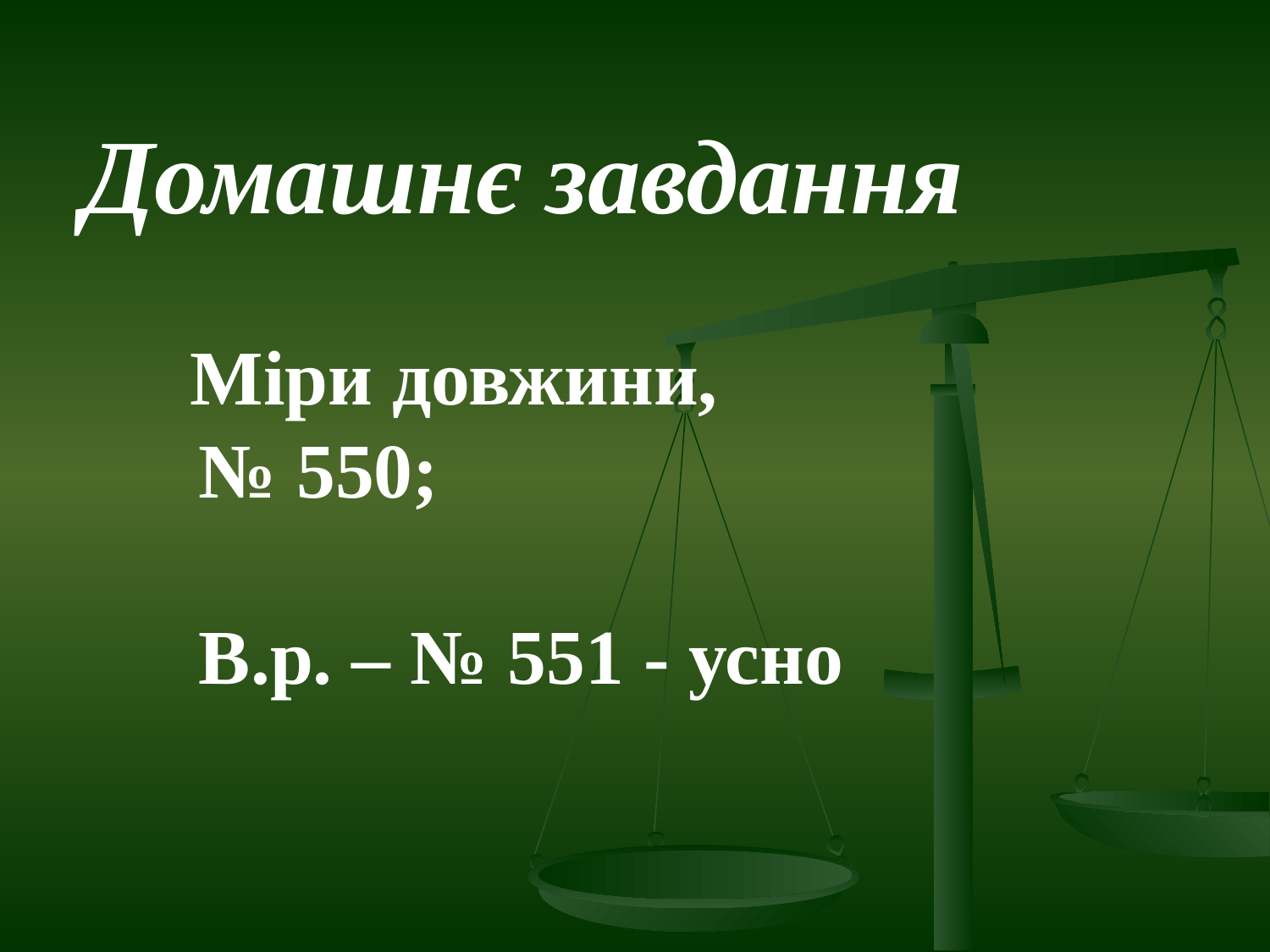

# Домашнє завдання   Міри довжини, № 550; В.р. – № 551 - усно